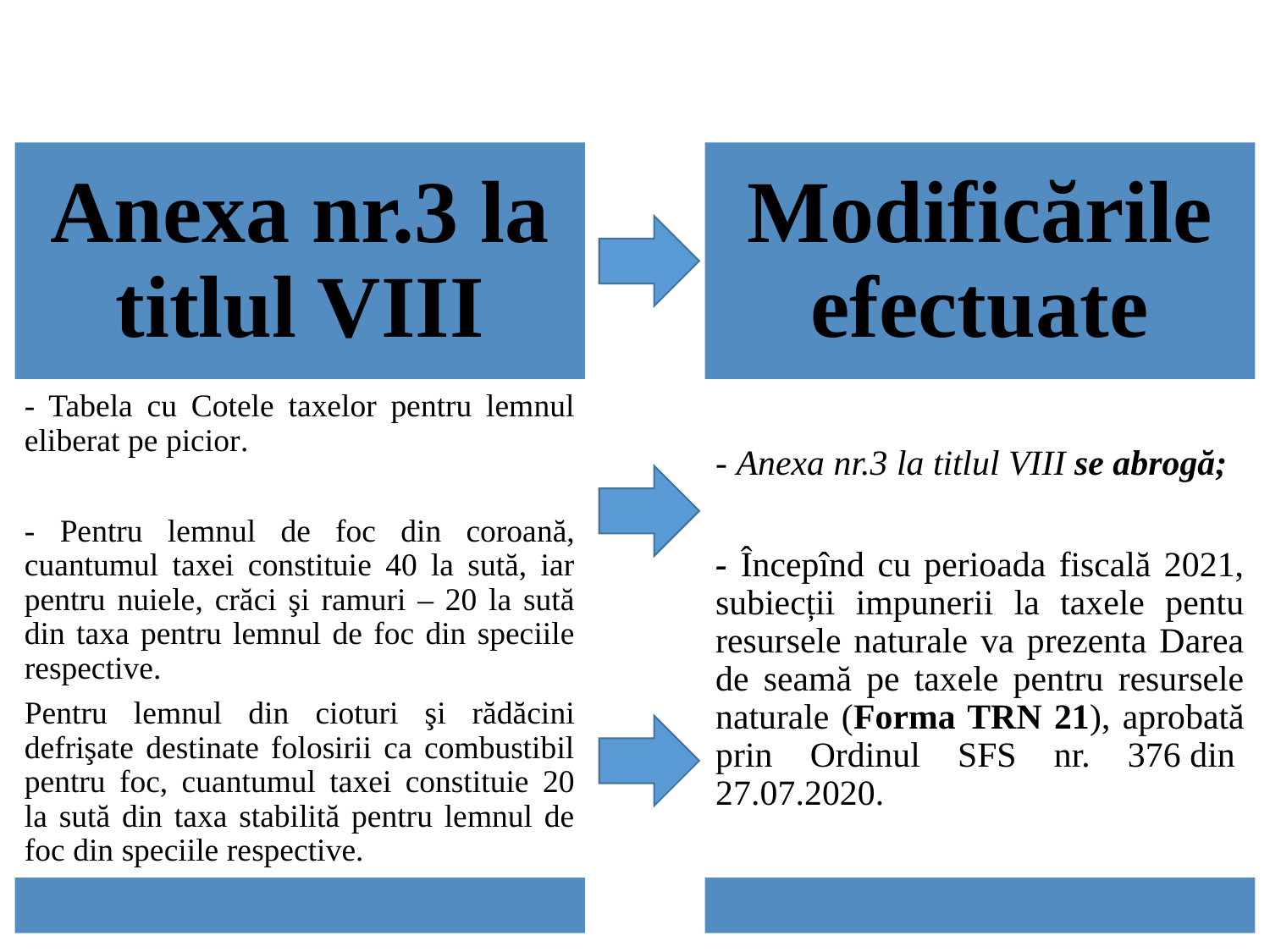

Anexa nr.3 la titlul VIII
- Tabela cu Cotele taxelor pentru lemnul eliberat pe picior.

- Pentru lemnul de foc din coroană, cuantumul taxei constituie 40 la sută, iar pentru nuiele, crăci şi ramuri – 20 la sută din taxa pentru lemnul de foc din speciile respective.
Pentru lemnul din cioturi şi rădăcini defrişate destinate folosirii ca combustibil pentru foc, cuantumul taxei constituie 20 la sută din taxa stabilită pentru lemnul de foc din speciile respective.
Modificările efectuate
- Anexa nr.3 la titlul VIII se abrogă;

- Începînd cu perioada fiscală 2021, subiecții impunerii la taxele pentu resursele naturale va prezenta Darea de seamă pe taxele pentru resursele naturale (Forma TRN 21), aprobată prin Ordinul SFS nr. 376 din  27.07.2020.

38